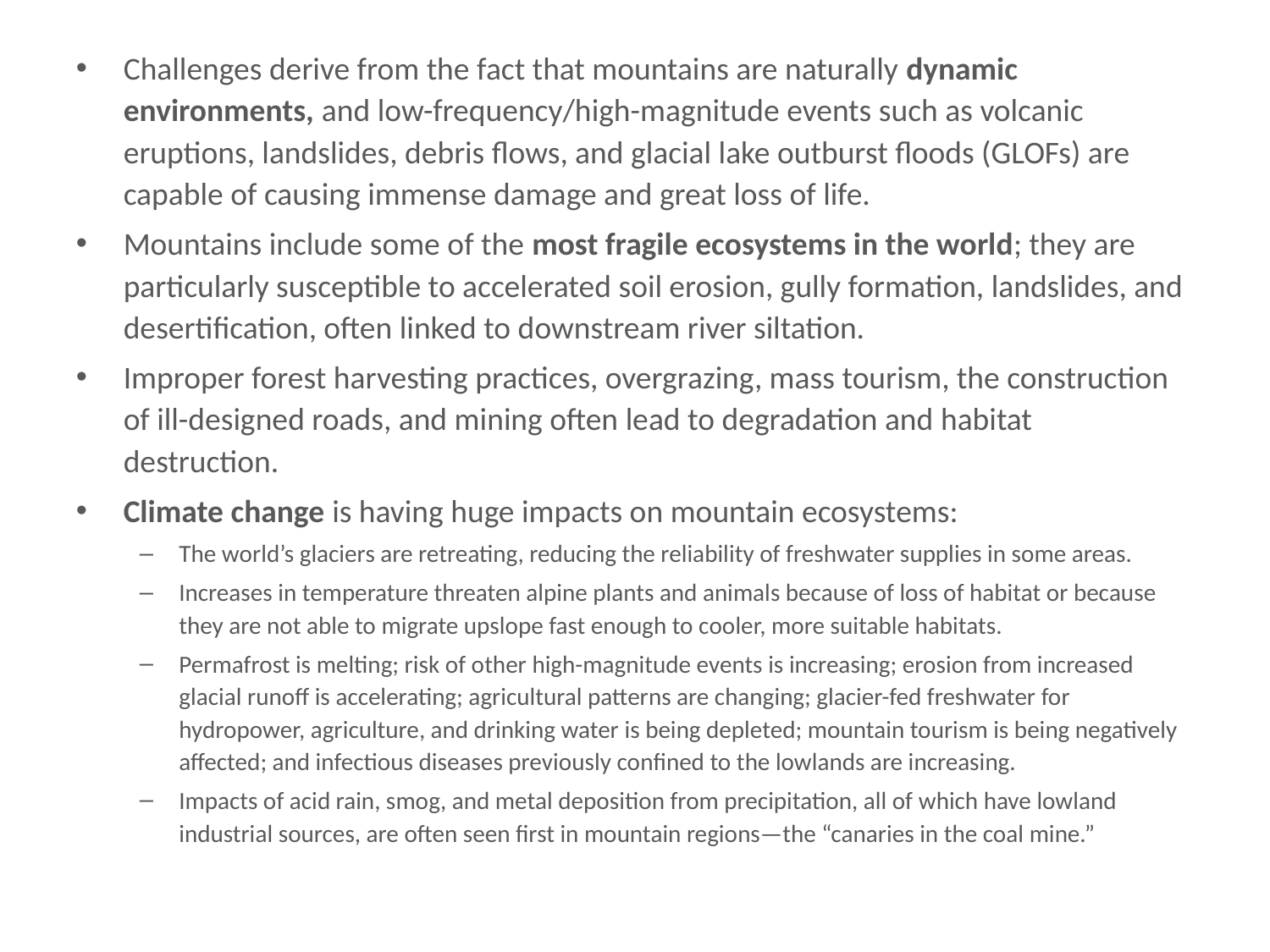

# Challenges derive from the fact that mountains are naturally dynamic environm...
Challenges derive from the fact that mountains are naturally dynamic environments, and low-frequency/high-magnitude events such as volcanic eruptions, landslides, debris flows, and glacial lake outburst floods (GLOFs) are capable of causing immense damage and great loss of life.
Mountains include some of the most fragile ecosystems in the world; they are particularly susceptible to accelerated soil erosion, gully formation, landslides, and desertification, often linked to downstream river siltation.
Improper forest harvesting practices, overgrazing, mass tourism, the construction of ill-designed roads, and mining often lead to degradation and habitat destruction.
Climate change is having huge impacts on mountain ecosystems:
The world’s glaciers are retreating, reducing the reliability of freshwater supplies in some areas.
Increases in temperature threaten alpine plants and animals because of loss of habitat or because they are not able to migrate upslope fast enough to cooler, more suitable habitats.
Permafrost is melting; risk of other high-magnitude events is increasing; erosion from increased glacial runoff is accelerating; agricultural patterns are changing; glacier-fed freshwater for hydropower, agriculture, and drinking water is being depleted; mountain tourism is being negatively affected; and infectious diseases previously confined to the lowlands are increasing.
Impacts of acid rain, smog, and metal deposition from precipitation, all of which have lowland industrial sources, are often seen first in mountain regions—the “canaries in the coal mine.”